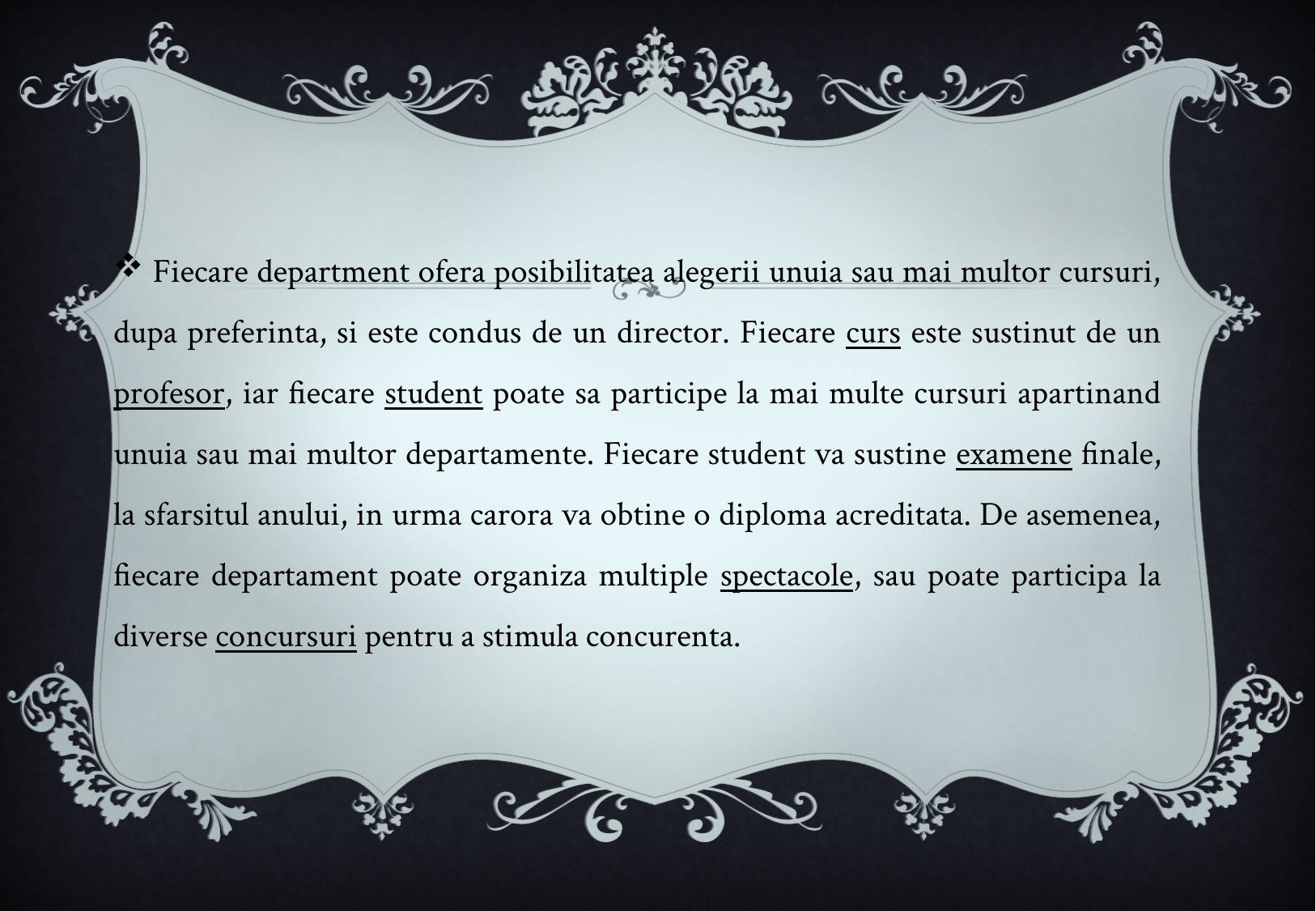

Fiecare department ofera posibilitatea alegerii unuia sau mai multor cursuri, dupa preferinta, si este condus de un director. Fiecare curs este sustinut de un profesor, iar fiecare student poate sa participe la mai multe cursuri apartinand unuia sau mai multor departamente. Fiecare student va sustine examene finale, la sfarsitul anului, in urma carora va obtine o diploma acreditata. De asemenea, fiecare departament poate organiza multiple spectacole, sau poate participa la diverse concursuri pentru a stimula concurenta.